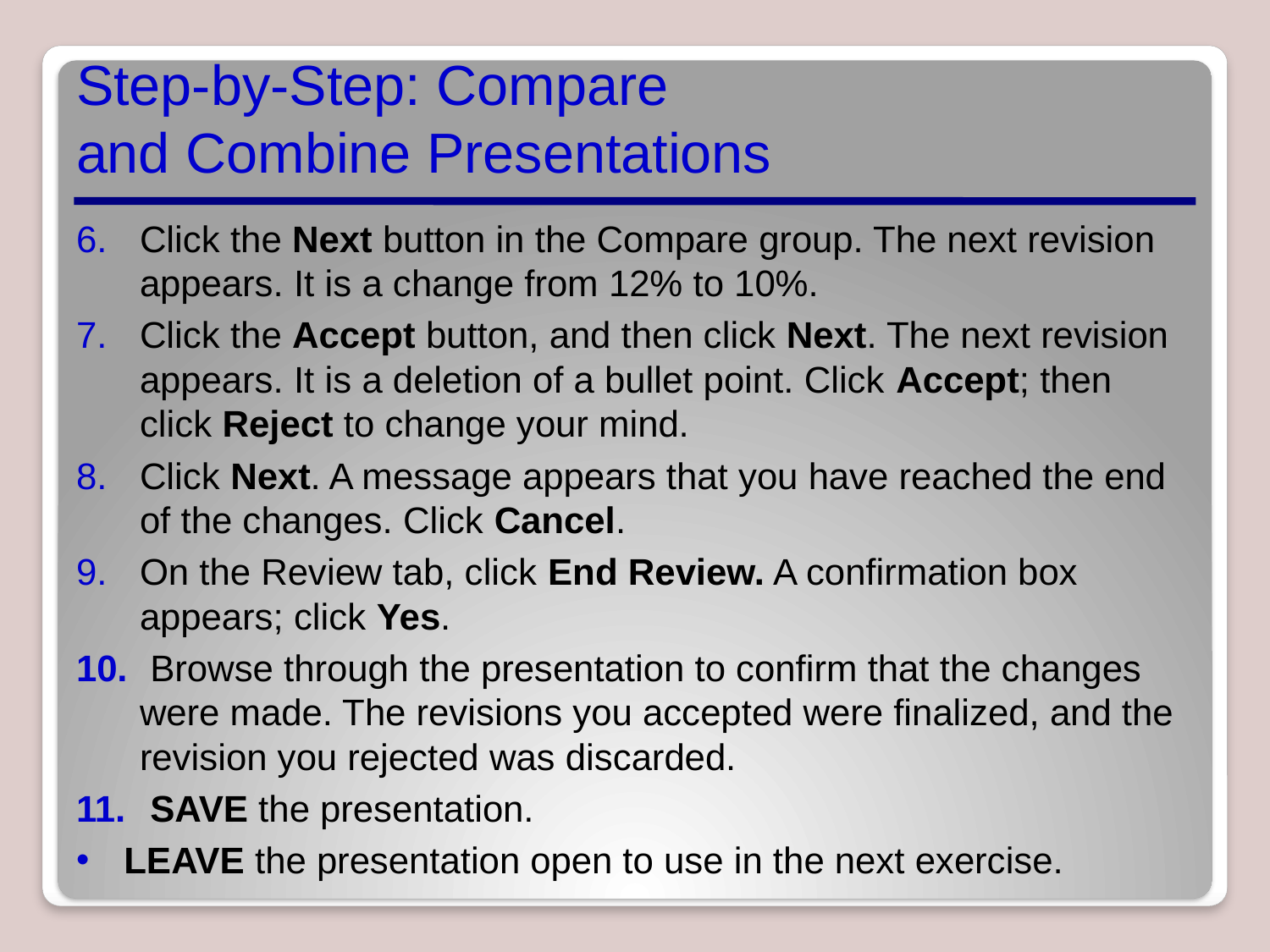

# Step-by-Step: Compare and Combine Presentations
Click the Next button in the Compare group. The next revision appears. It is a change from 12% to 10%.
Click the Accept button, and then click Next. The next revision appears. It is a deletion of a bullet point. Click Accept; then click Reject to change your mind.
Click Next. A message appears that you have reached the end of the changes. Click Cancel.
On the Review tab, click End Review. A confirmation box appears; click Yes.
 Browse through the presentation to confirm that the changes were made. The revisions you accepted were finalized, and the revision you rejected was discarded.
 SAVE the presentation.
LEAVE the presentation open to use in the next exercise.